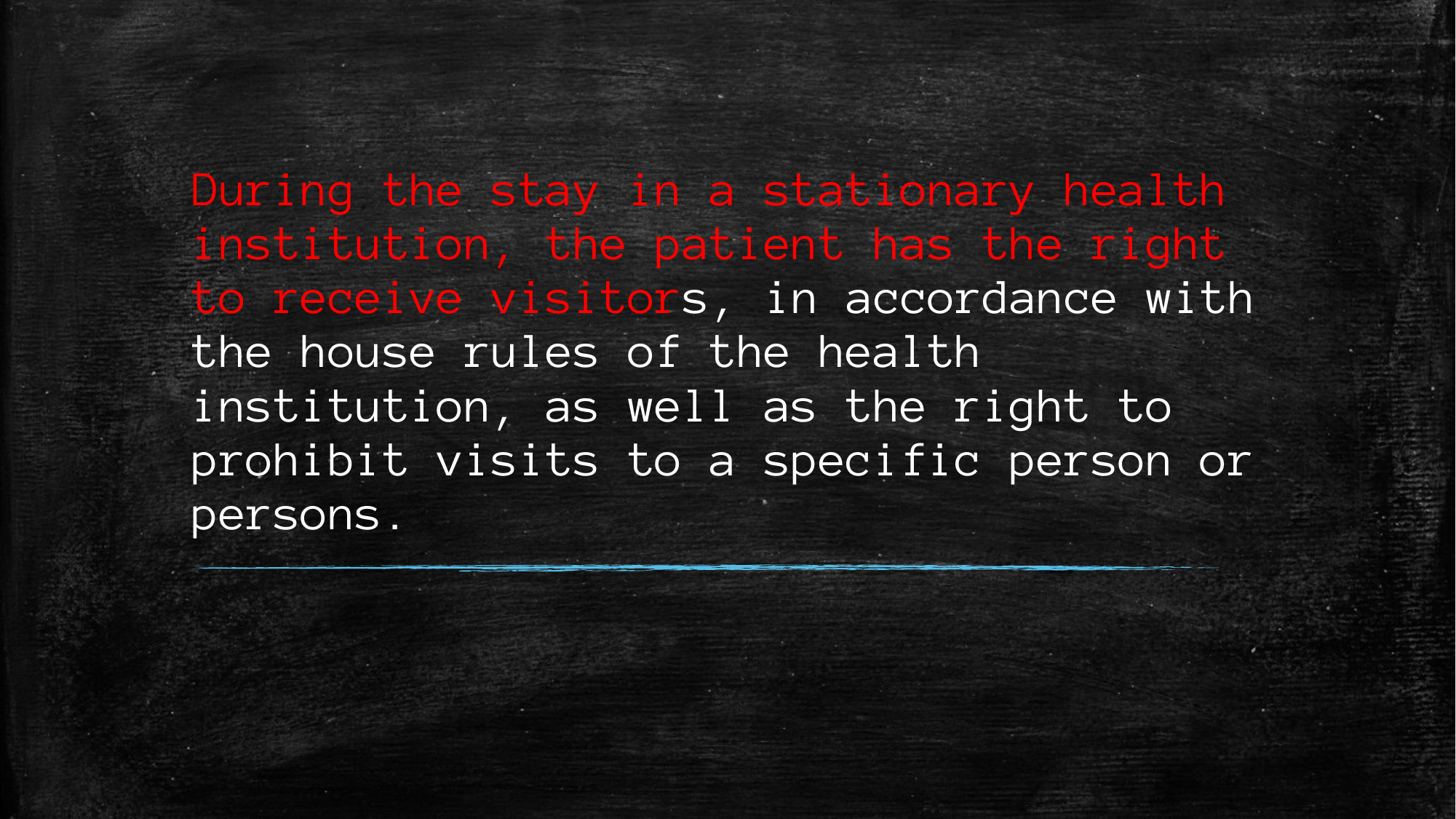

# During the stay in a stationary health institution, the patient has the right to receive visitors, in accordance with the house rules of the health institution, as well as the right to prohibit visits to a specific person or persons.